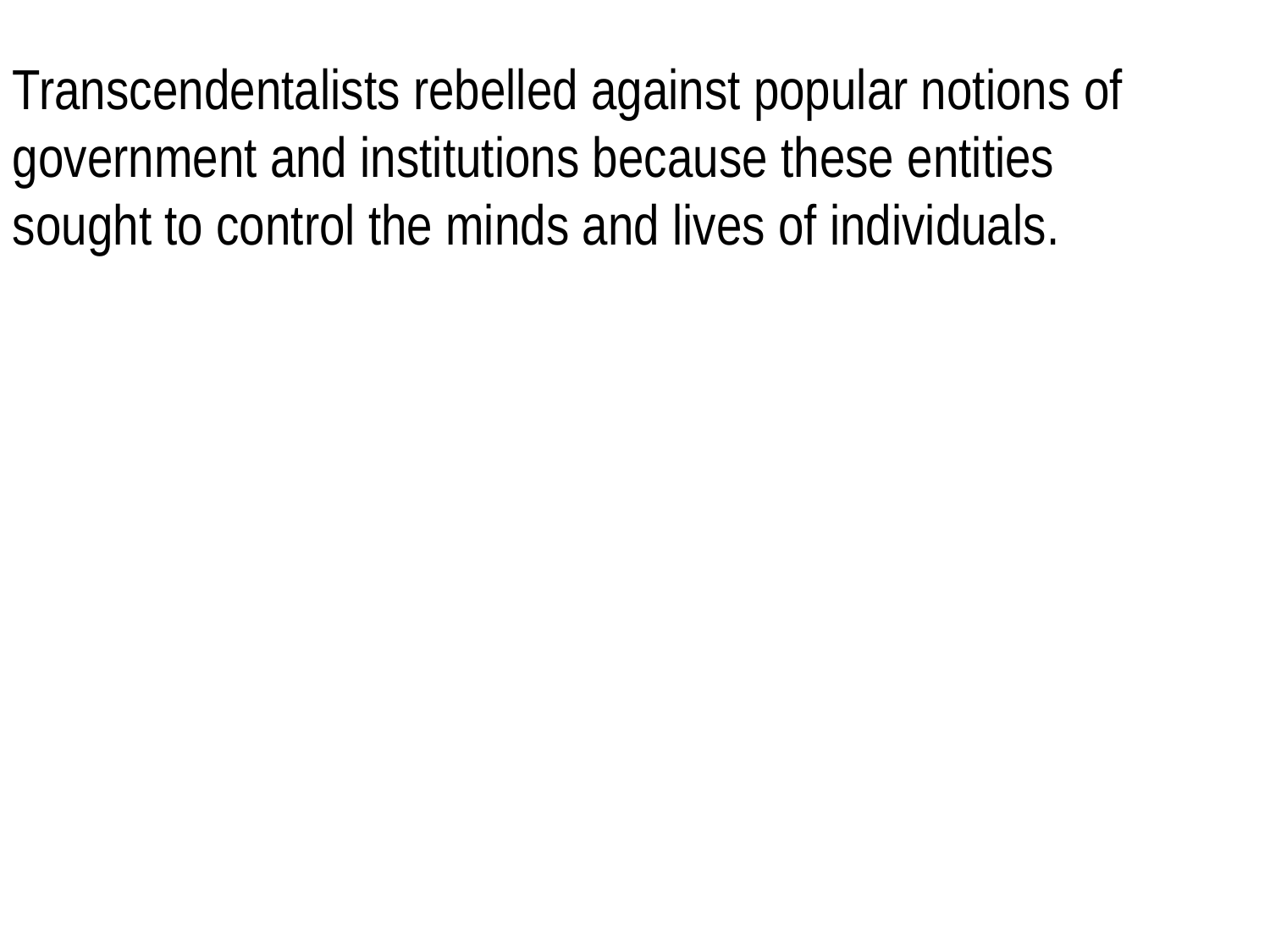

Transcendentalists rebelled against popular notions of government and institutions because these entities sought to control the minds and lives of individuals.